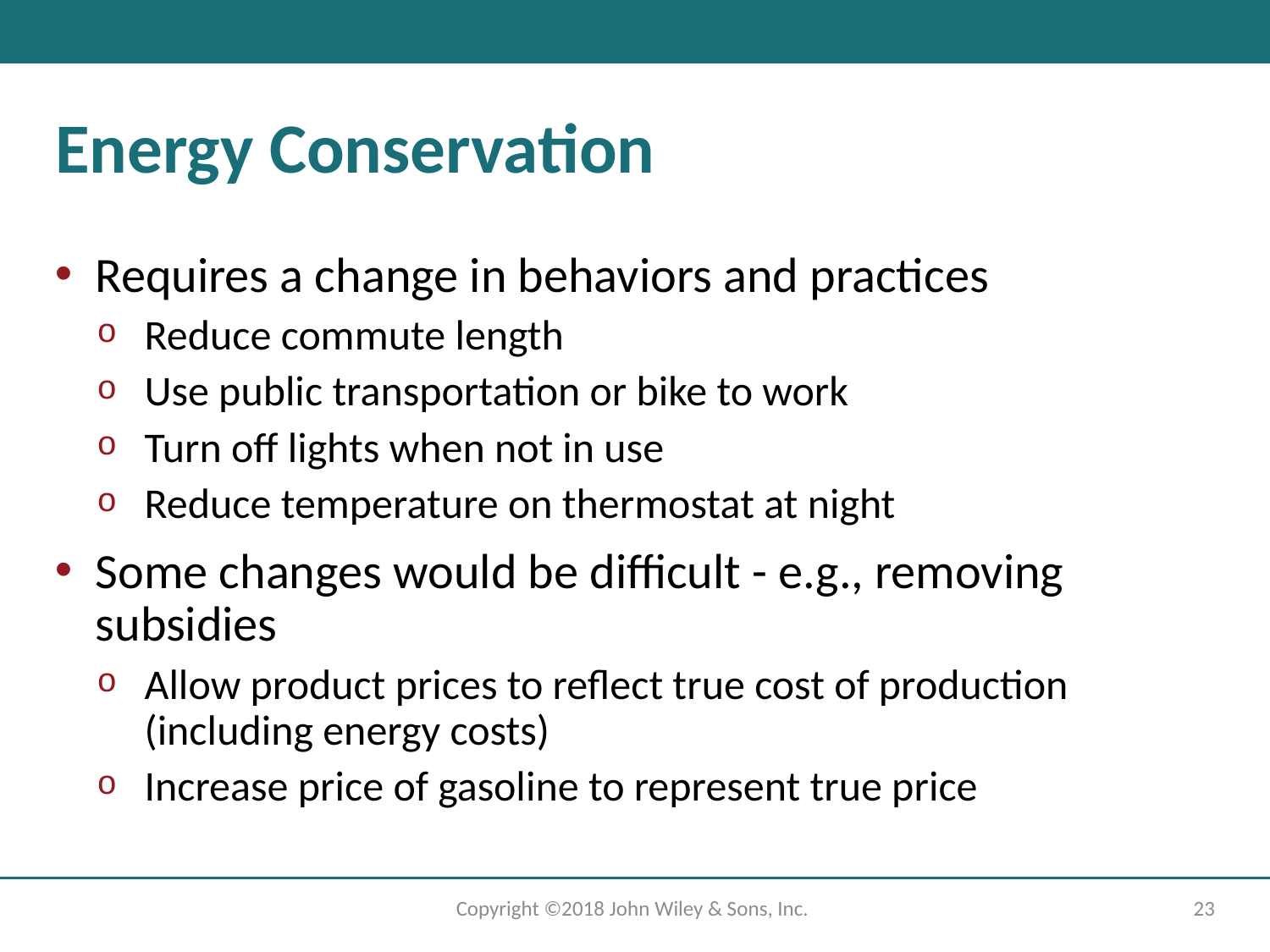

# Energy Conservation
Requires a change in behaviors and practices
Reduce commute length
Use public transportation or bike to work
Turn off lights when not in use
Reduce temperature on thermostat at night
Some changes would be difficult - e.g., removing subsidies
Allow product prices to reflect true cost of production (including energy costs)
Increase price of gasoline to represent true price
Copyright ©2018 John Wiley & Sons, Inc.
23